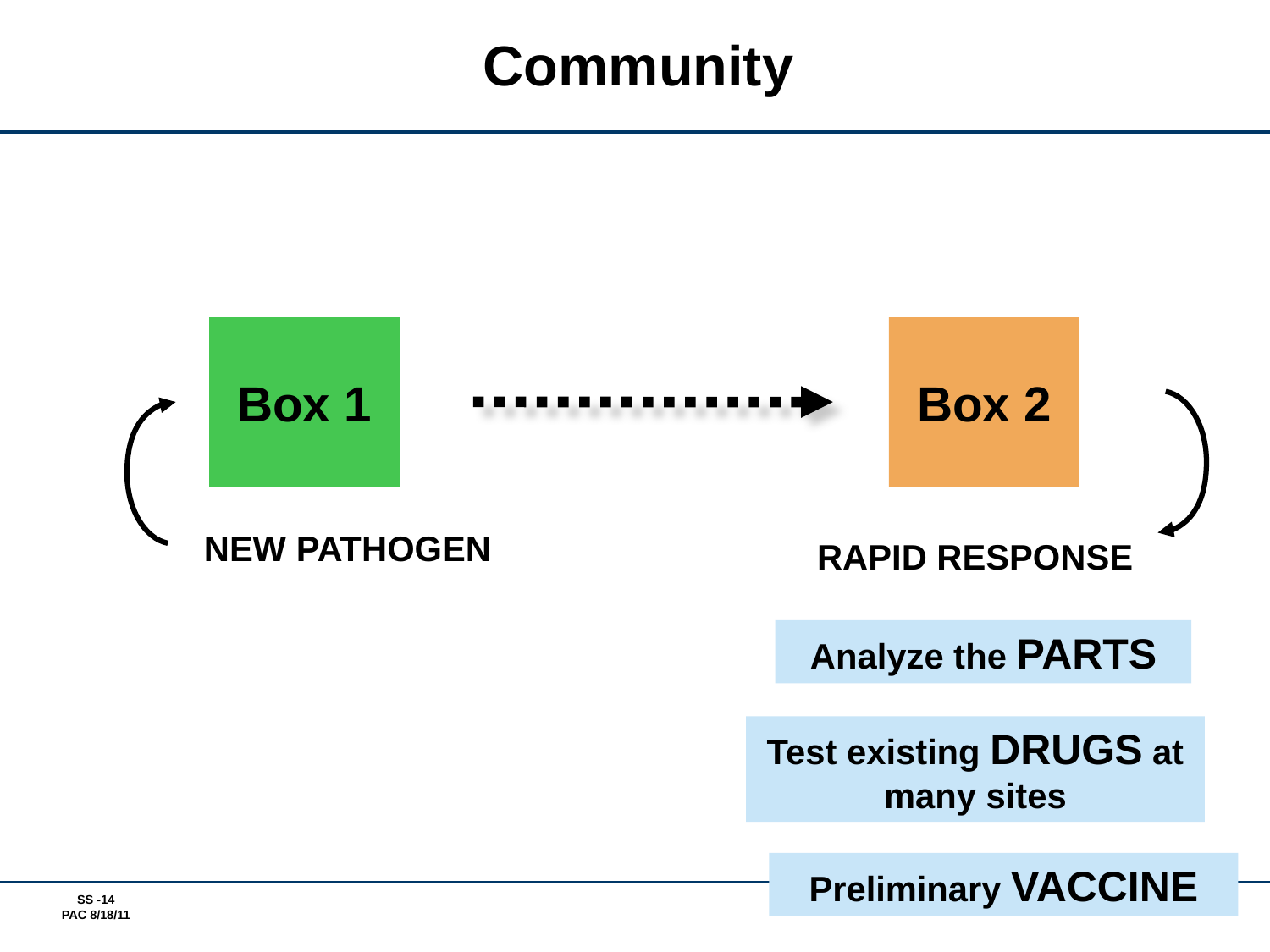

Community
Box 1
Box 2

RAPID RESPONSE

NEW PATHOGEN
Analyze the PARTS
Test existing DRUGS at many sites
Preliminary VACCINE